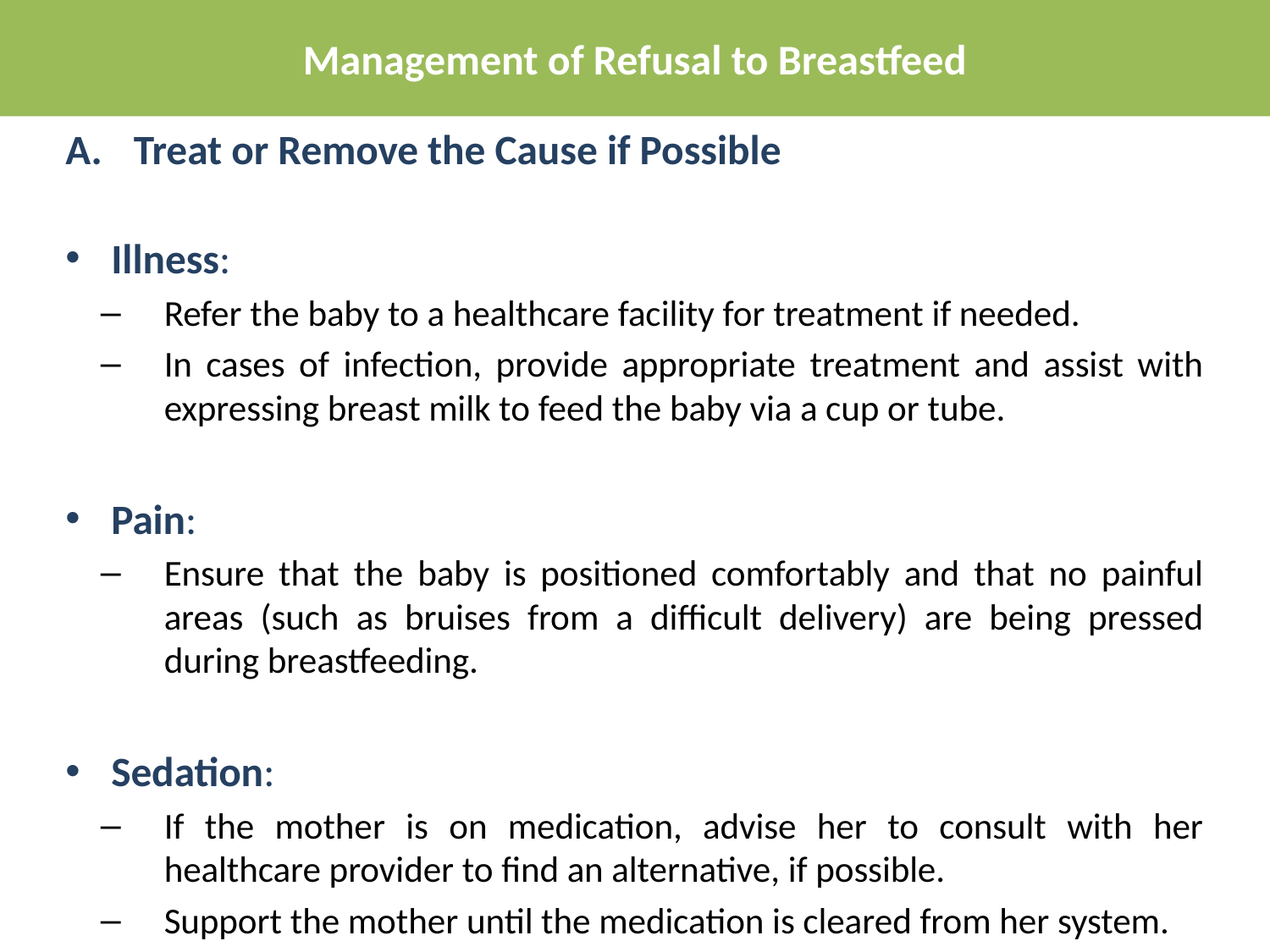

Management of Refusal to Breastfeed
Treat or Remove the Cause if Possible

Illness:
Refer the baby to a healthcare facility for treatment if needed.
In cases of infection, provide appropriate treatment and assist with expressing breast milk to feed the baby via a cup or tube.

Pain:
Ensure that the baby is positioned comfortably and that no painful areas (such as bruises from a difficult delivery) are being pressed during breastfeeding.

Sedation:
If the mother is on medication, advise her to consult with her healthcare provider to find an alternative, if possible.
Support the mother until the medication is cleared from her system.